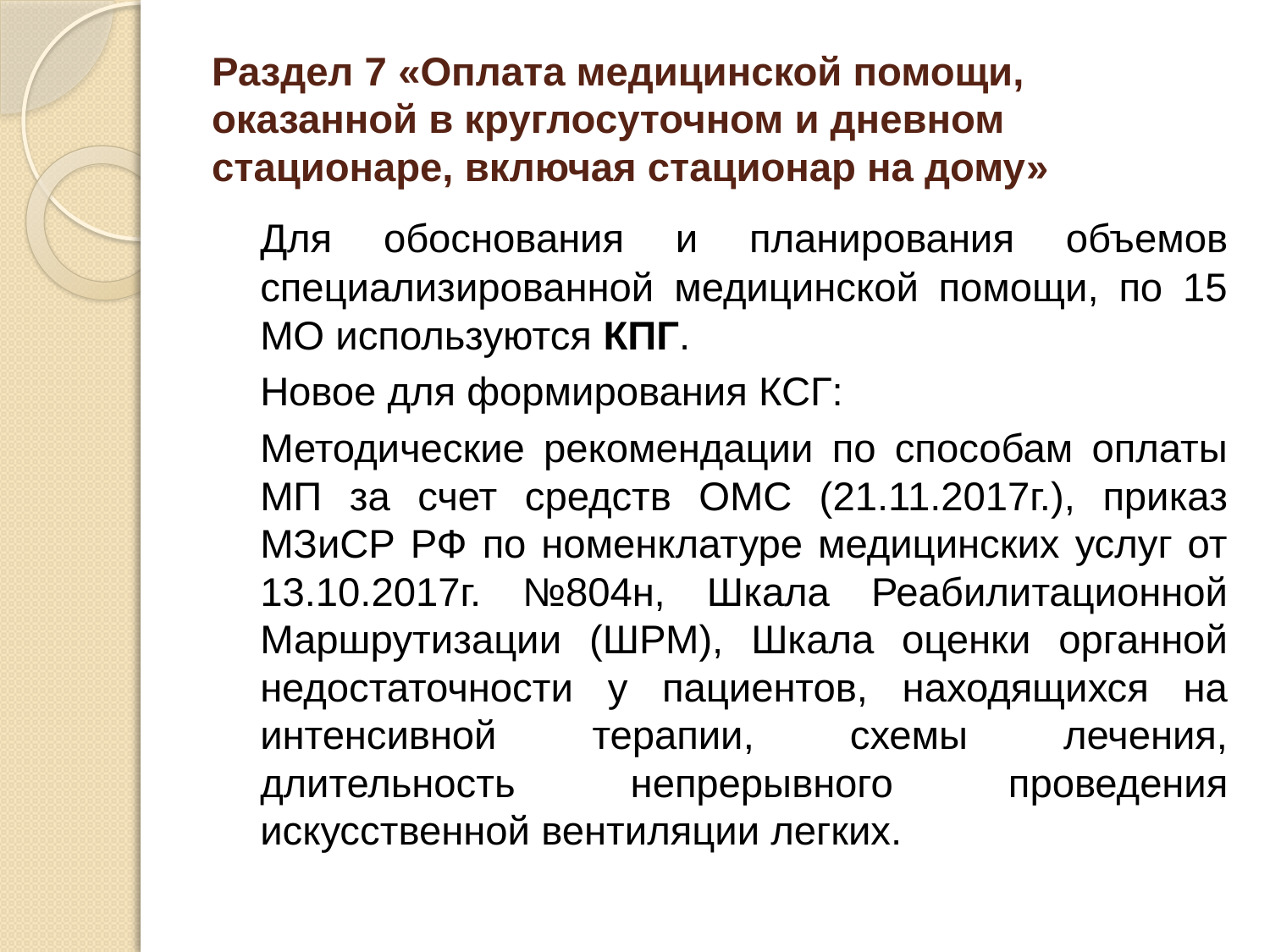

# Раздел 7 «Оплата медицинской помощи, оказанной в круглосуточном и дневном стационаре, включая стационар на дому»
		Для обоснования и планирования объемов специализированной медицинской помощи, по 15 МО используются КПГ.
		Новое для формирования КСГ:
	Методические рекомендации по способам оплаты МП за счет средств ОМС (21.11.2017г.), приказ МЗиСР РФ по номенклатуре медицинских услуг от 13.10.2017г. №804н, Шкала Реабилитационной Маршрутизации (ШРМ), Шкала оценки органной недостаточности у пациентов, находящихся на интенсивной терапии, схемы лечения, длительность непрерывного проведения искусственной вентиляции легких.